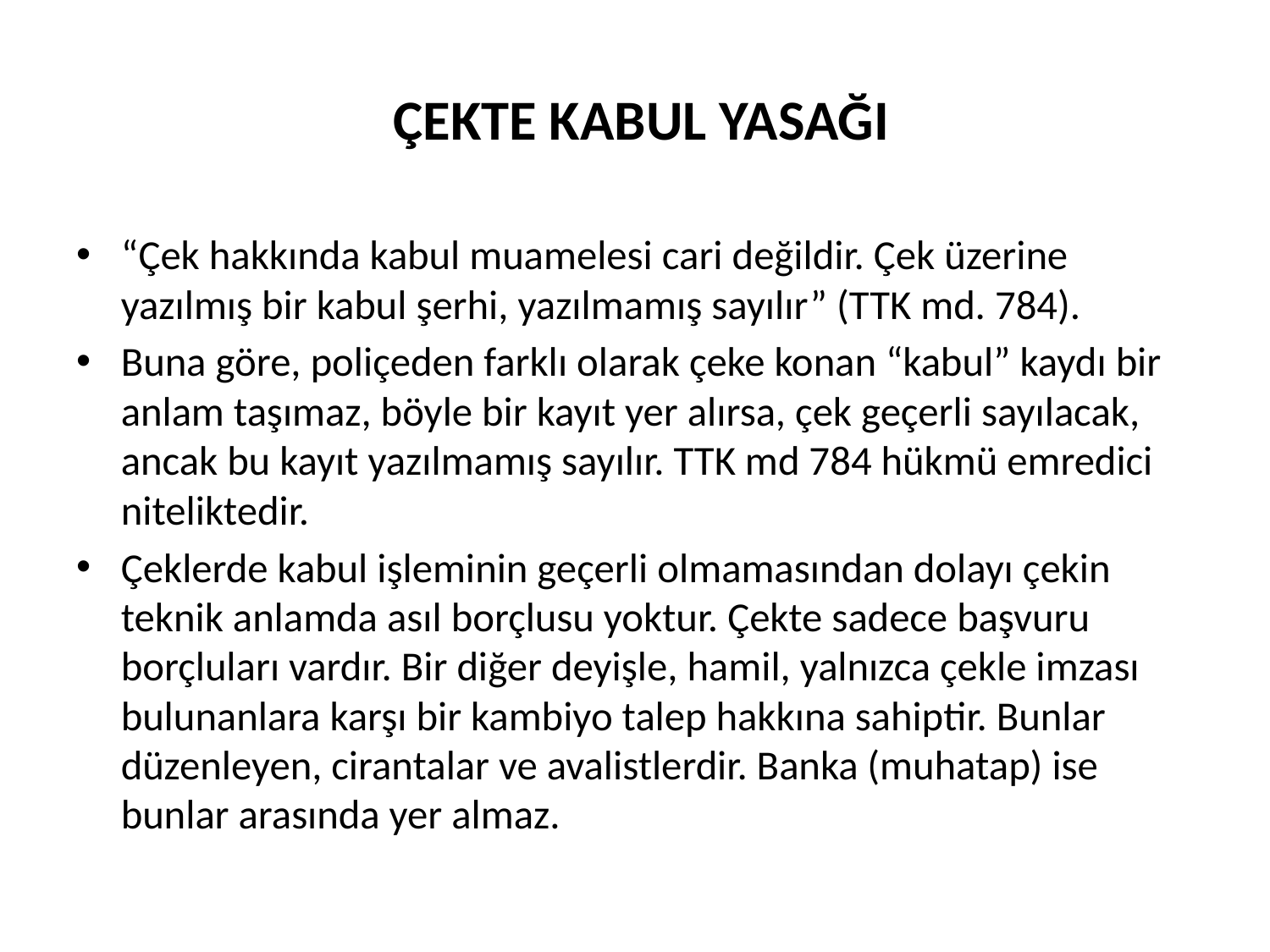

# ÇEKTE KABUL YASAĞI
“Çek hakkında kabul muamelesi cari değildir. Çek üzerine yazılmış bir kabul şerhi, yazılmamış sayılır” (TTK md. 784).
Buna göre, poliçeden farklı olarak çeke konan “kabul” kaydı bir anlam taşımaz, böyle bir kayıt yer alırsa, çek geçerli sayılacak, ancak bu kayıt yazılmamış sayılır. TTK md 784 hükmü emredici niteliktedir.
Çeklerde kabul işleminin geçerli olmamasından dolayı çekin teknik anlamda asıl borçlusu yoktur. Çekte sadece başvuru borçluları vardır. Bir diğer deyişle, hamil, yalnızca çekle imzası bulunanlara karşı bir kambiyo talep hakkına sahiptir. Bunlar düzenleyen, cirantalar ve avalistlerdir. Banka (muhatap) ise bunlar arasında yer almaz.